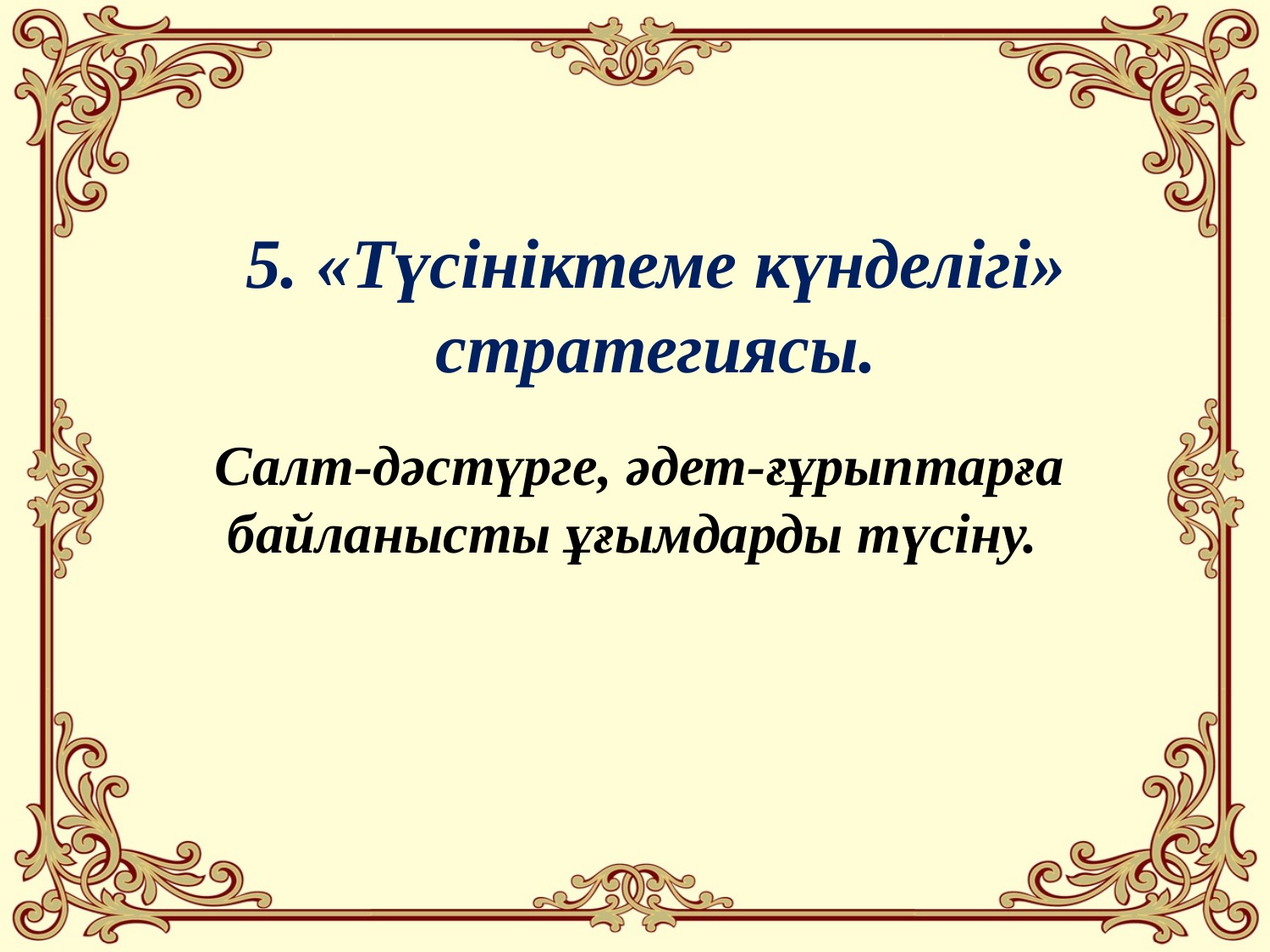

5. «Түсініктеме күнделігі» стратегиясы.
Салт-дәстүрге, әдет-ғұрыптарға байланысты ұғымдарды түсіну.